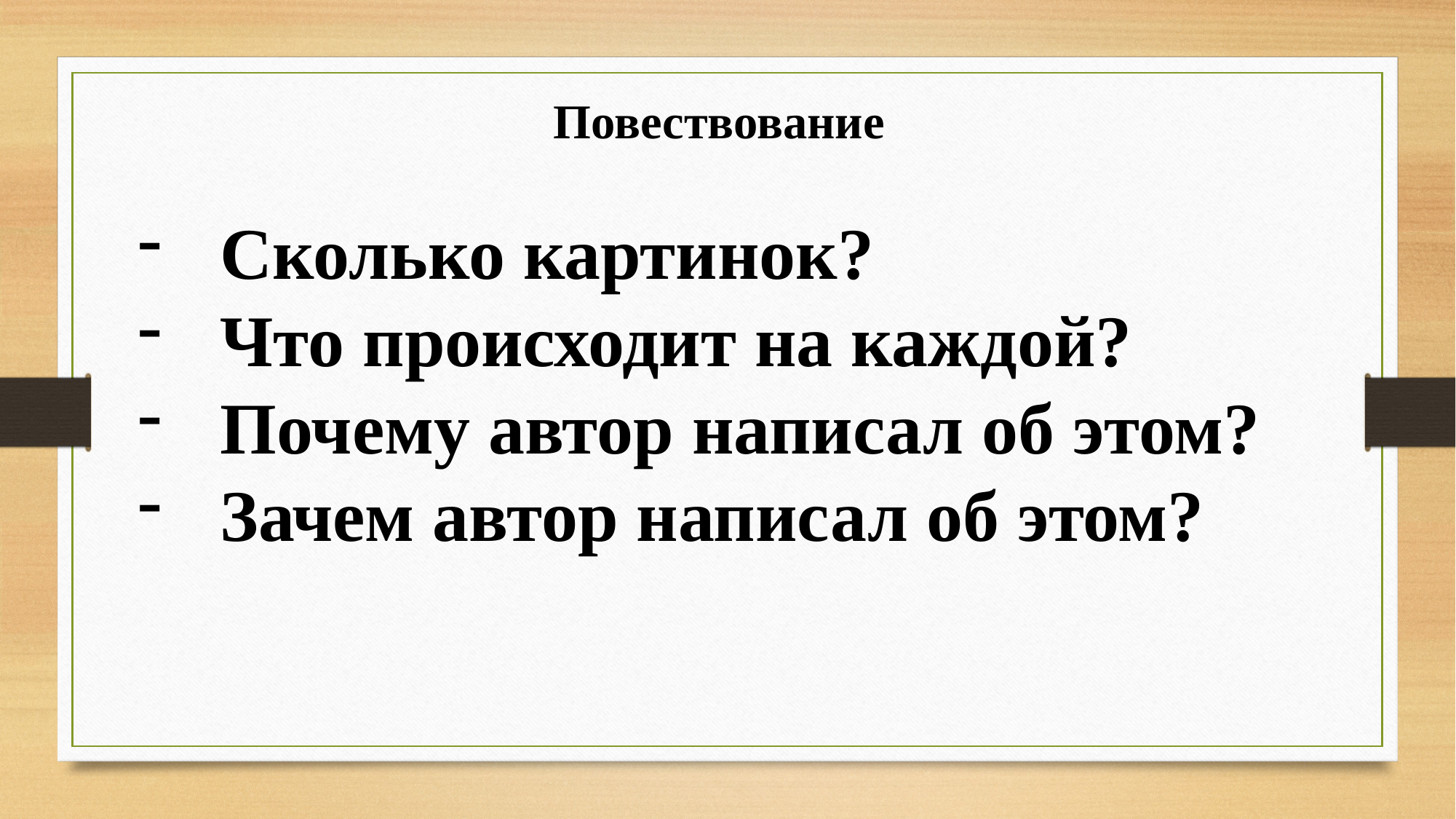

Повествование

Сколько картинок?
Что происходит на каждой?
Почему автор написал об этом?
Зачем автор написал об этом?